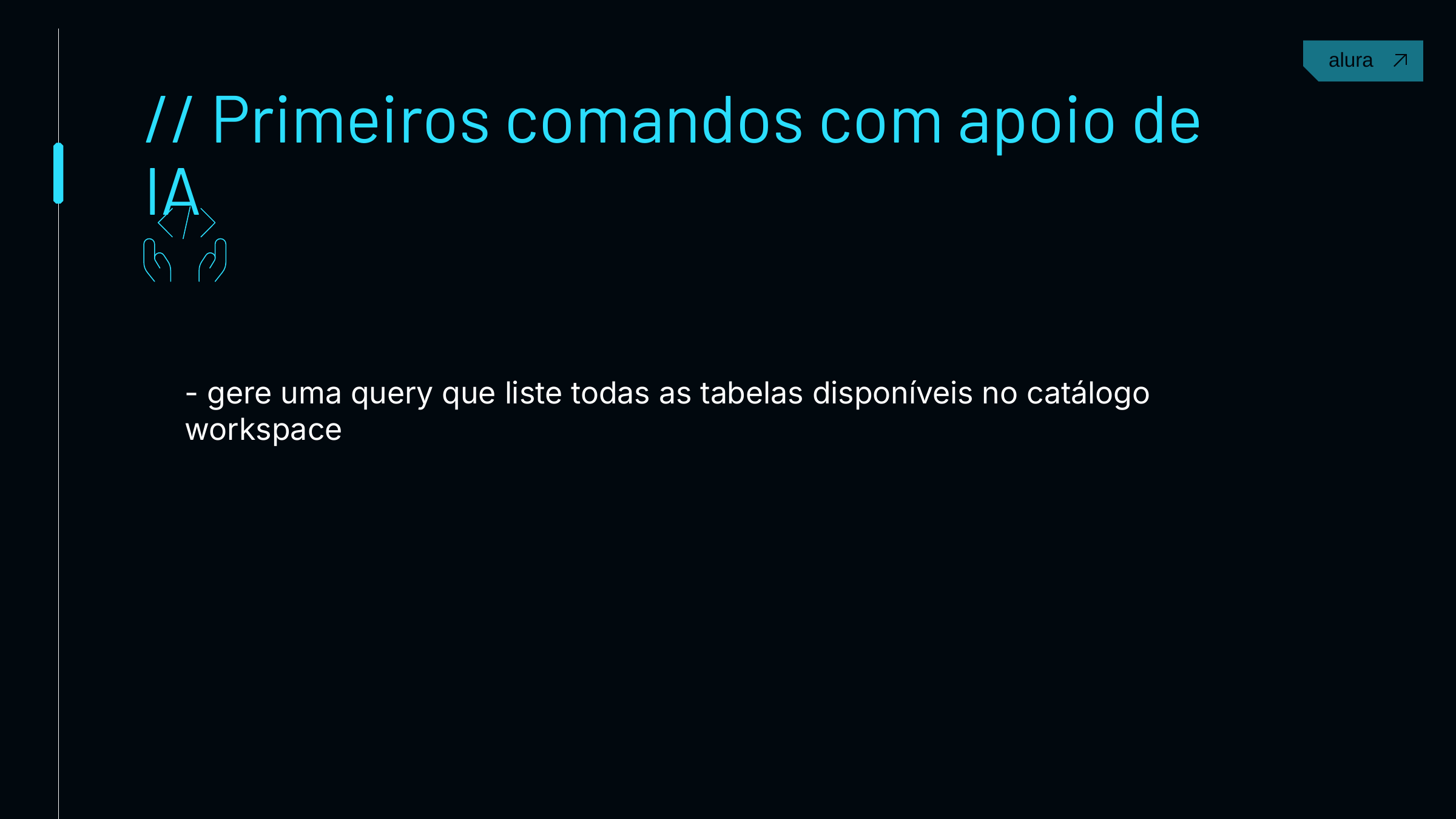

Contact
// Primeiros comandos com apoio de IA

- gere uma query que liste todas as tabelas disponíveis no catálogo workspace